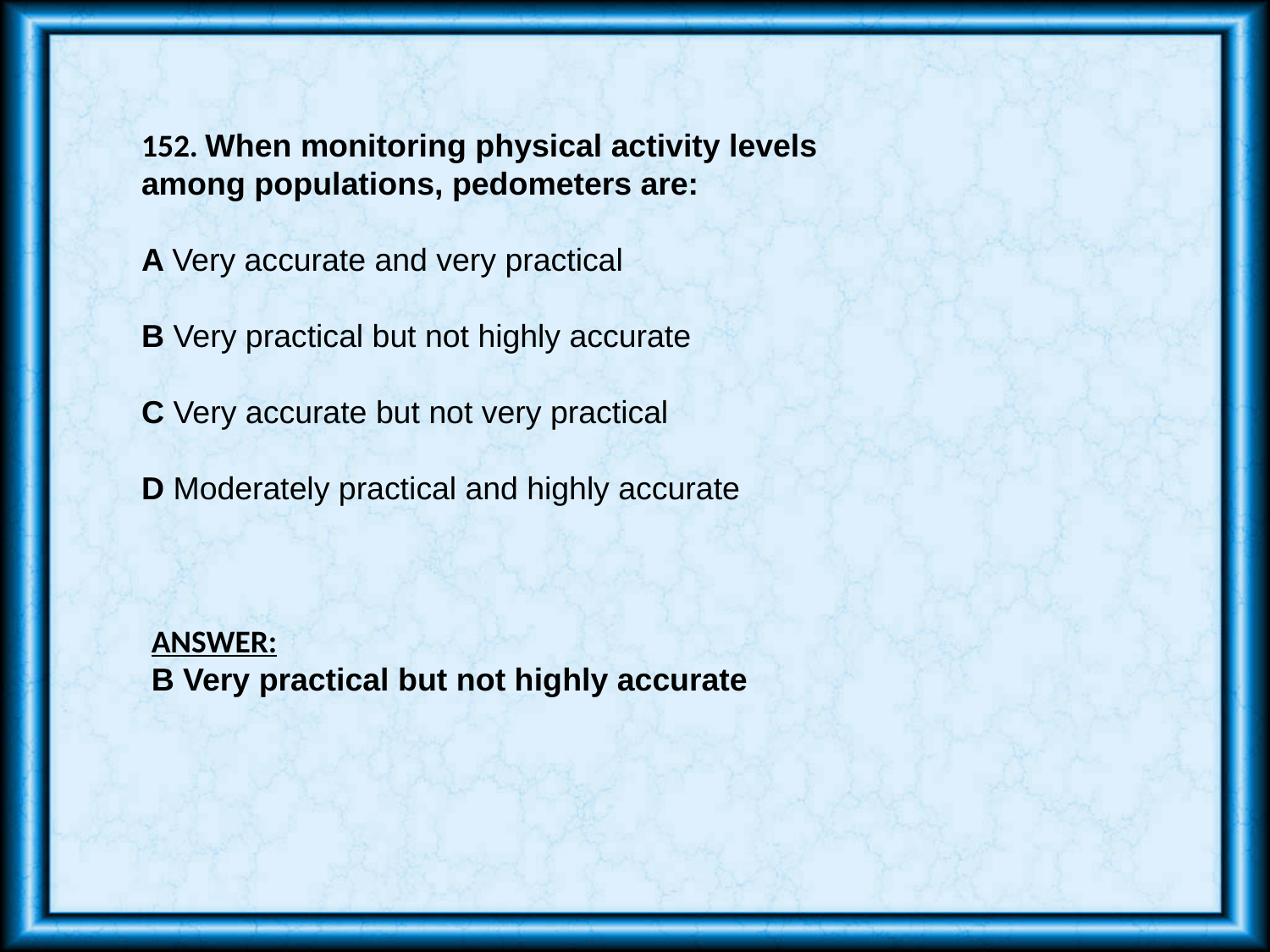

152. When monitoring physical activity levels among populations, pedometers are:

A Very accurate and very practical

B Very practical but not highly accurate

C Very accurate but not very practical

D Moderately practical and highly accurate

ANSWER:
B Very practical but not highly accurate